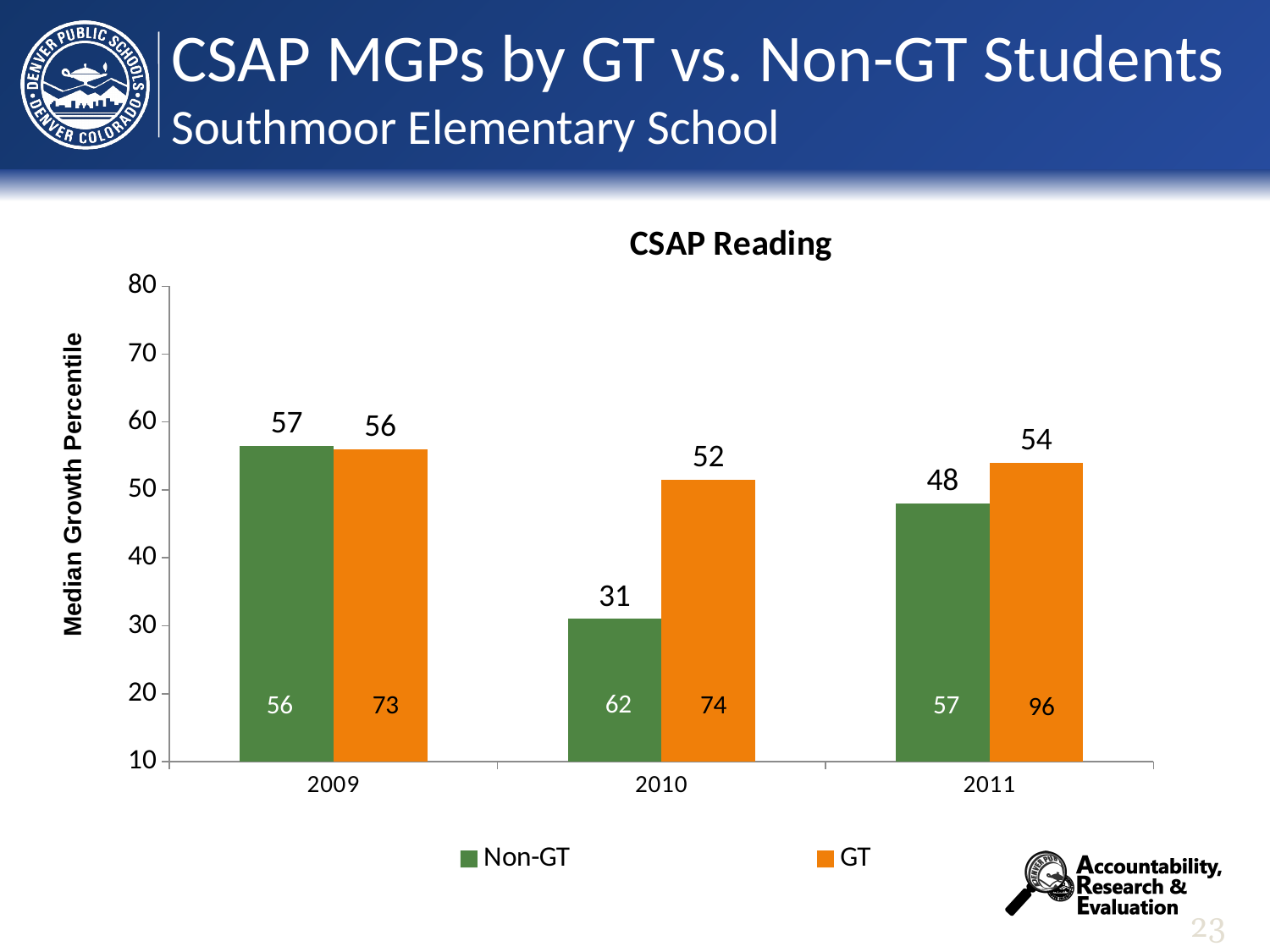

# CSAP MGPs by GT vs. Non-GT Students Southmoor Elementary School

### Chart

| Category | Non-GT | GT  |
|---|---|---|
| 2009 | 56.5 | 56.0 |
| 2010 | 31.0 | 51.5 |
| 2011 | 48.0 | 54.0 |
Median Growth Percentile
23